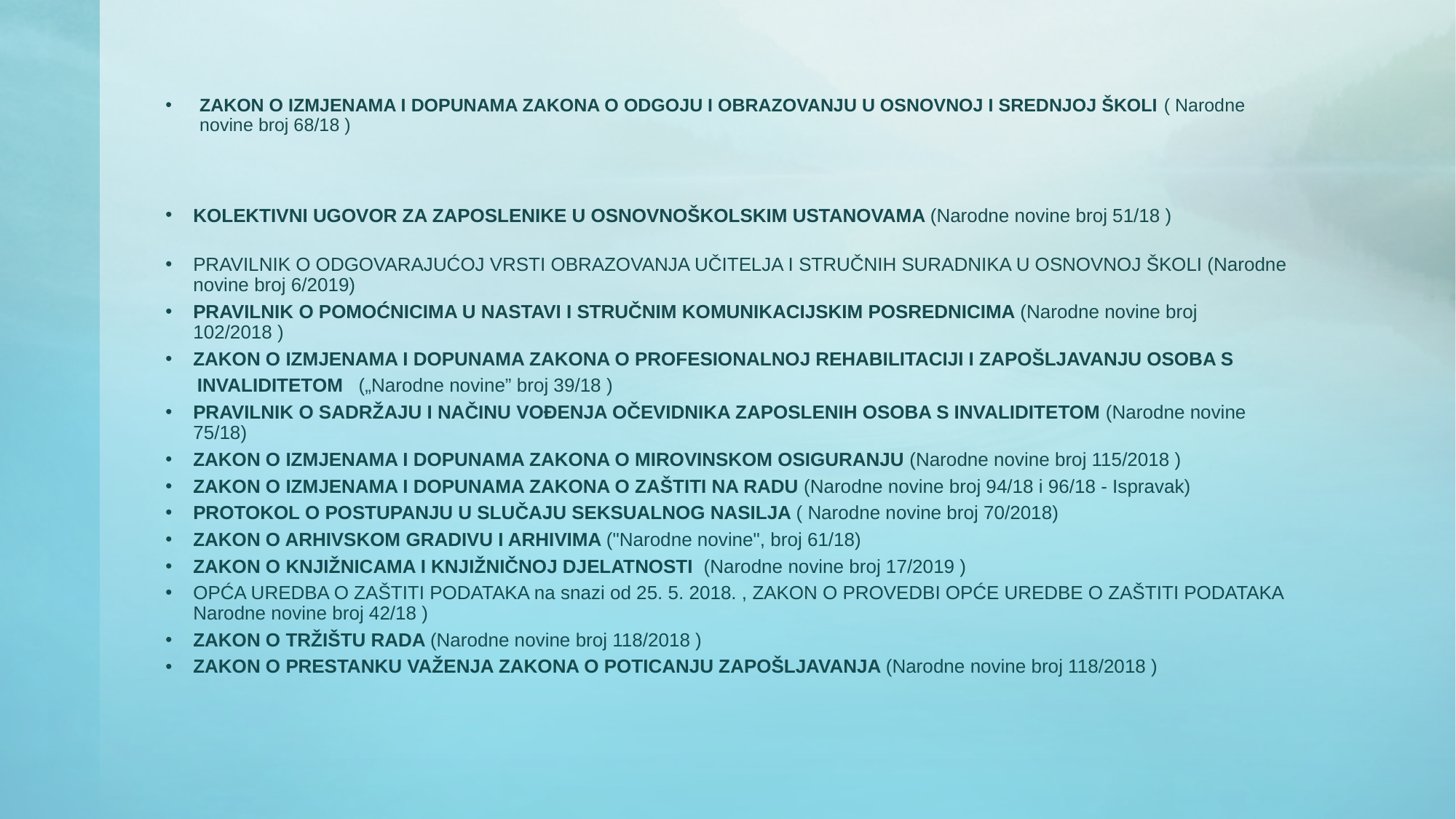

# ZAKON O IZMJENAMA I DOPUNAMA ZAKONA O ODGOJU I OBRAZOVANJU U OSNOVNOJ I SREDNJOJ ŠKOLI ( Narodne novine broj 68/18 )
KOLEKTIVNI UGOVOR ZA ZAPOSLENIKE U OSNOVNOŠKOLSKIM USTANOVAMA (Narodne novine broj 51/18 )
PRAVILNIK O ODGOVARAJUĆOJ VRSTI OBRAZOVANJA UČITELJA I STRUČNIH SURADNIKA U OSNOVNOJ ŠKOLI (Narodne novine broj 6/2019)
PRAVILNIK O POMOĆNICIMA U NASTAVI I STRUČNIM KOMUNIKACIJSKIM POSREDNICIMA (Narodne novine broj 102/2018 )
ZAKON O IZMJENAMA I DOPUNAMA ZAKONA O PROFESIONALNOJ REHABILITACIJI I ZAPOŠLJAVANJU OSOBA S
      INVALIDITETOM   („Narodne novine” broj 39/18 )
PRAVILNIK O SADRŽAJU I NAČINU VOĐENJA OČEVIDNIKA ZAPOSLENIH OSOBA S INVALIDITETOM (Narodne novine 75/18)
ZAKON O IZMJENAMA I DOPUNAMA ZAKONA O MIROVINSKOM OSIGURANJU (Narodne novine broj 115/2018 )
ZAKON O IZMJENAMA I DOPUNAMA ZAKONA O ZAŠTITI NA RADU (Narodne novine broj 94/18 i 96/18 - Ispravak)
PROTOKOL O POSTUPANJU U SLUČAJU SEKSUALNOG NASILJA ( Narodne novine broj 70/2018)
ZAKON O ARHIVSKOM GRADIVU I ARHIVIMA ("Narodne novine", broj 61/18)
ZAKON O KNJIŽNICAMA I KNJIŽNIČNOJ DJELATNOSTI  (Narodne novine broj 17/2019 )
OPĆA UREDBA O ZAŠTITI PODATAKA na snazi od 25. 5. 2018. , ZAKON O PROVEDBI OPĆE UREDBE O ZAŠTITI PODATAKA Narodne novine broj 42/18 )
ZAKON O TRŽIŠTU RADA (Narodne novine broj 118/2018 )
ZAKON O PRESTANKU VAŽENJA ZAKONA O POTICANJU ZAPOŠLJAVANJA (Narodne novine broj 118/2018 )